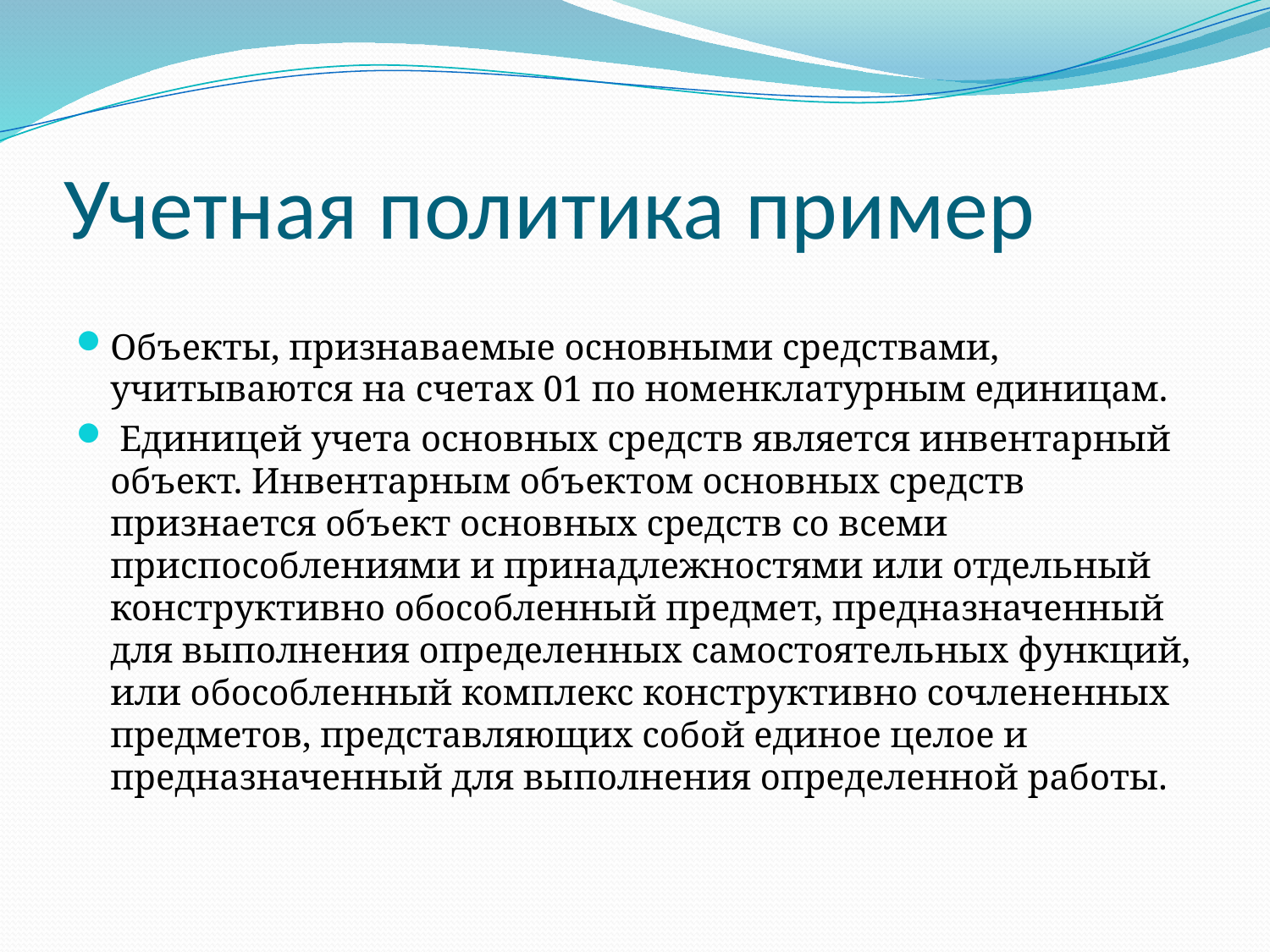

# Учетная политика пример

Объекты, признаваемые основными средствами, учитываются на счетах 01 по номенклатурным единицам.
 Единицей учета основных средств является инвентарный объект. Инвентарным объектом основных средств признается объект основных средств со всеми приспособлениями и принадлежностями или отдельный конструктивно обособленный предмет, предназначенный для выполнения определенных самостоятельных функций, или обособленный комплекс конструктивно сочлененных предметов, представляющих собой единое целое и предназначенный для выполнения определенной работы.